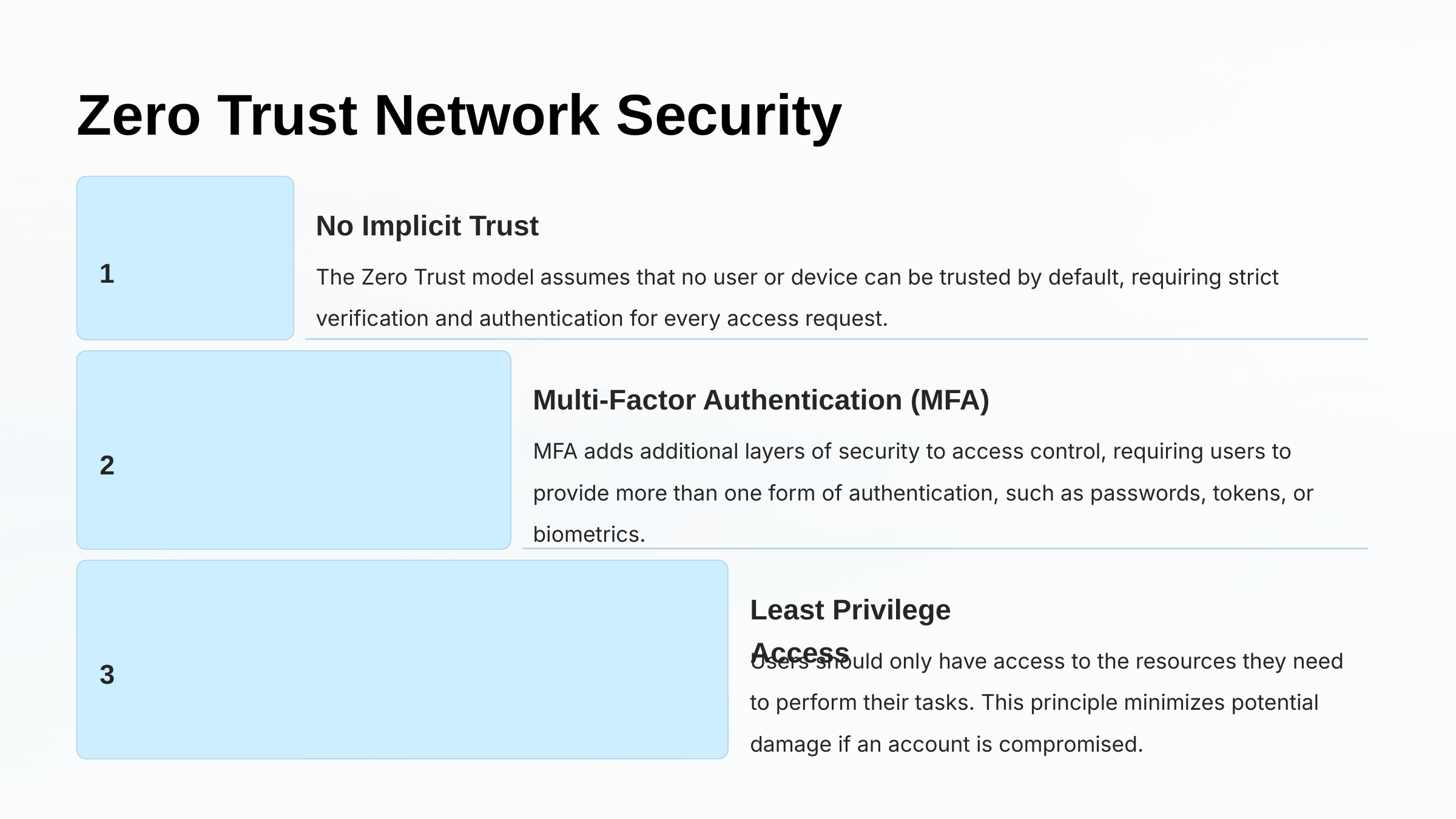

Zero Trust Network Security Model

No Implicit Trust
1
The Zero Trust model assumes that no user or device can be trusted by default, requiring strict verification and authentication for every access request.

Multi-Factor Authentication (MFA)
MFA adds additional layers of security to access control, requiring users to provide more than one form of authentication, such as passwords, tokens, or biometrics.
2

Least Privilege Access
Users should only have access to the resources they need to perform their tasks. This principle minimizes potential damage if an account is compromised.
3